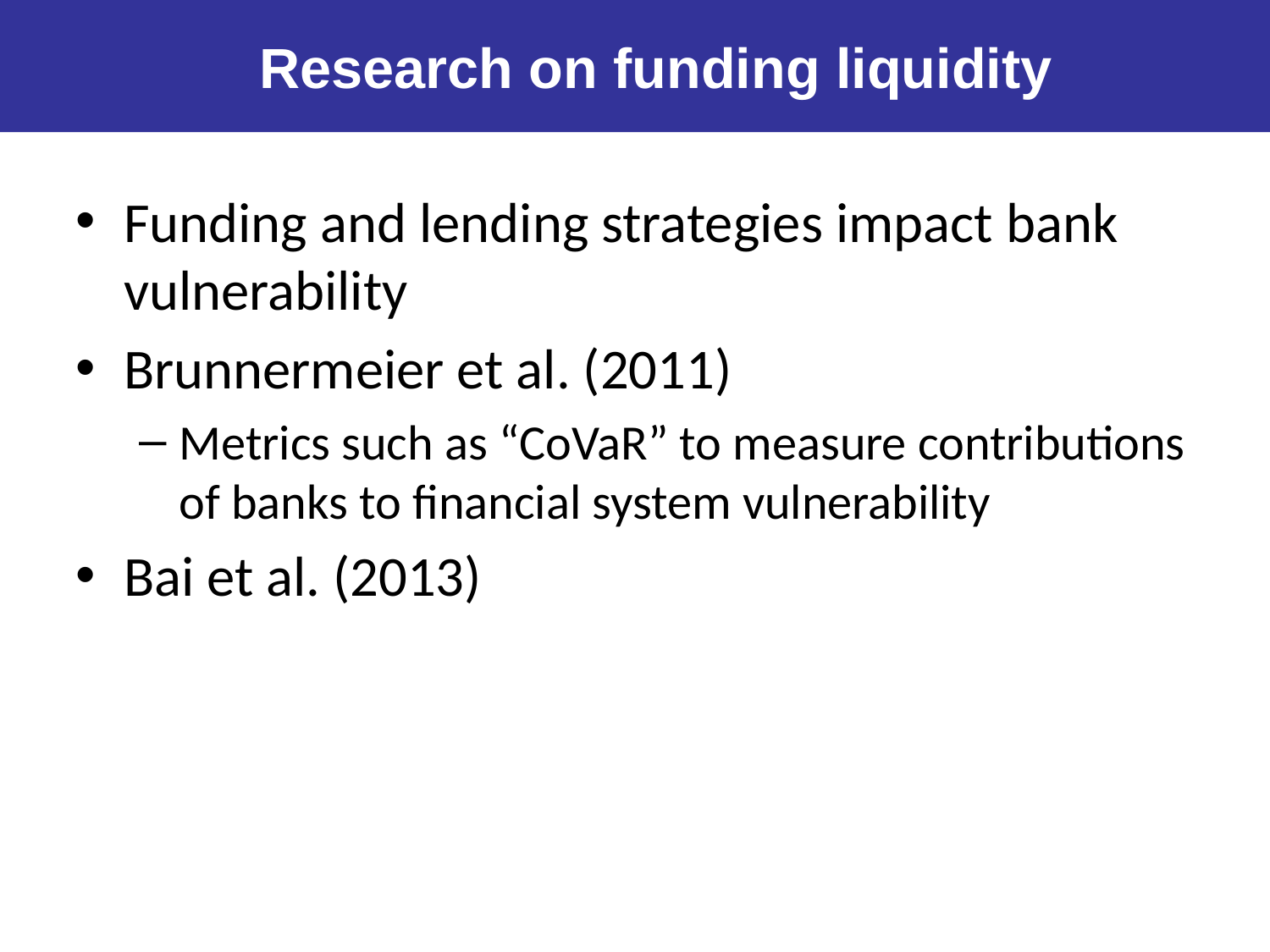

Research on funding liquidity
Funding and lending strategies impact bank vulnerability
Brunnermeier et al. (2011)
Metrics such as “CoVaR” to measure contributions of banks to financial system vulnerability
Bai et al. (2013)